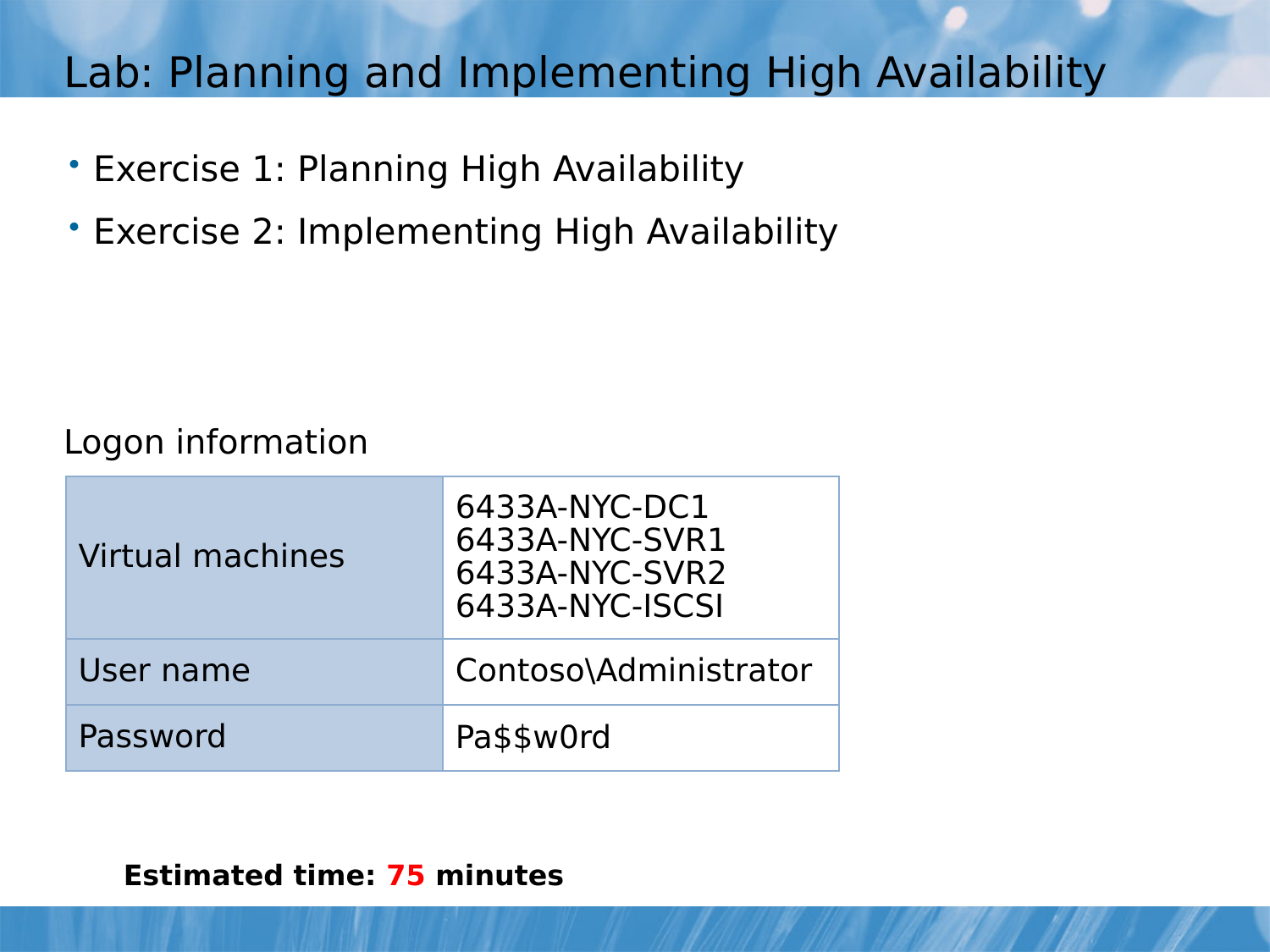

# Lab: Planning and Implementing High Availability
Exercise 1: Planning High Availability
Exercise 2: Implementing High Availability

Logon information
| Virtual machines | 6433A-NYC-DC1 6433A-NYC-SVR1 6433A-NYC-SVR2 6433A-NYC-ISCSI |
| --- | --- |
| User name | Contoso\Administrator |
| Password | Pa$$w0rd |
Estimated time: 75 minutes